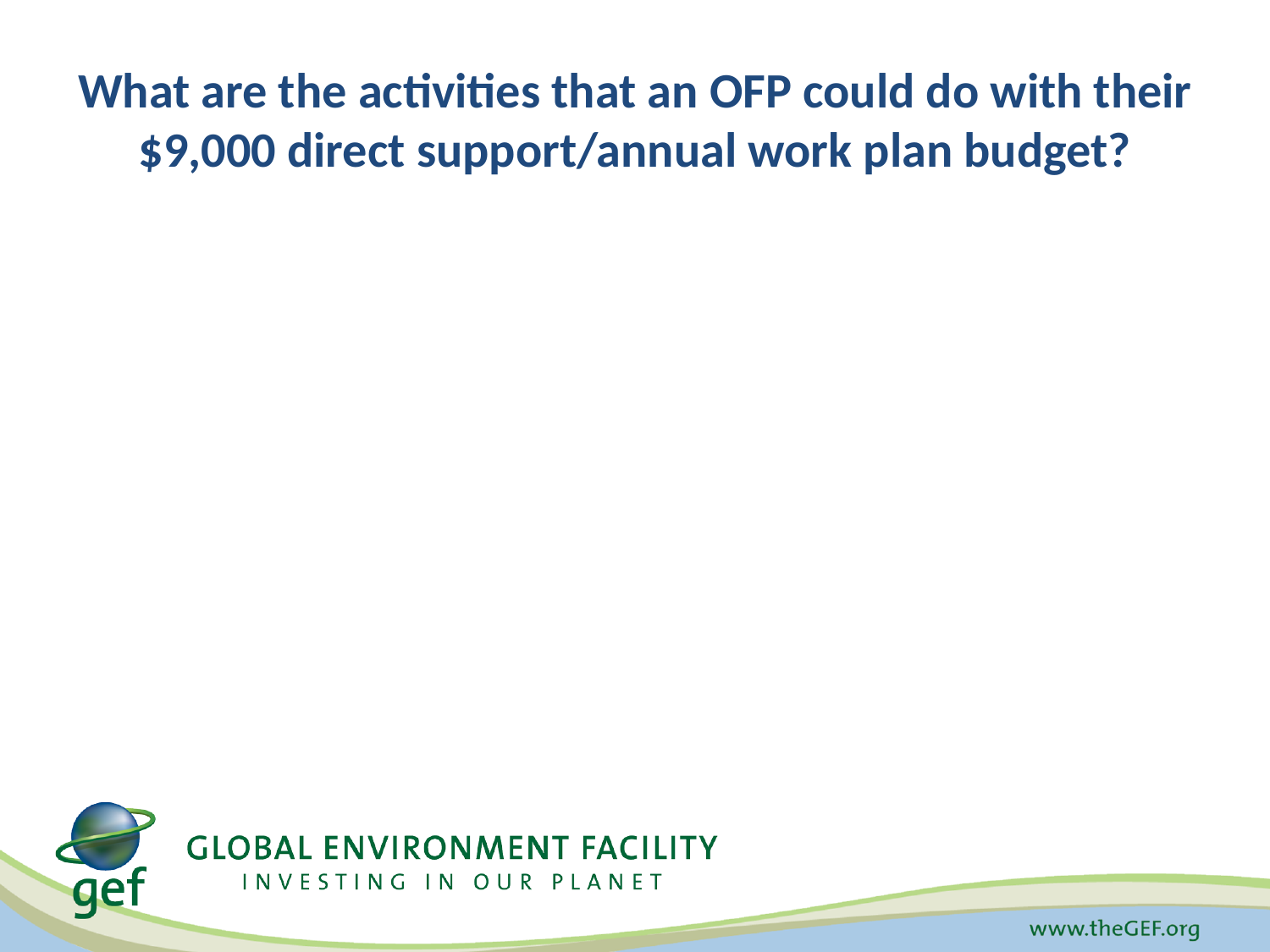

# What are the activities that an OFP could do with their $9,000 direct support/annual work plan budget?